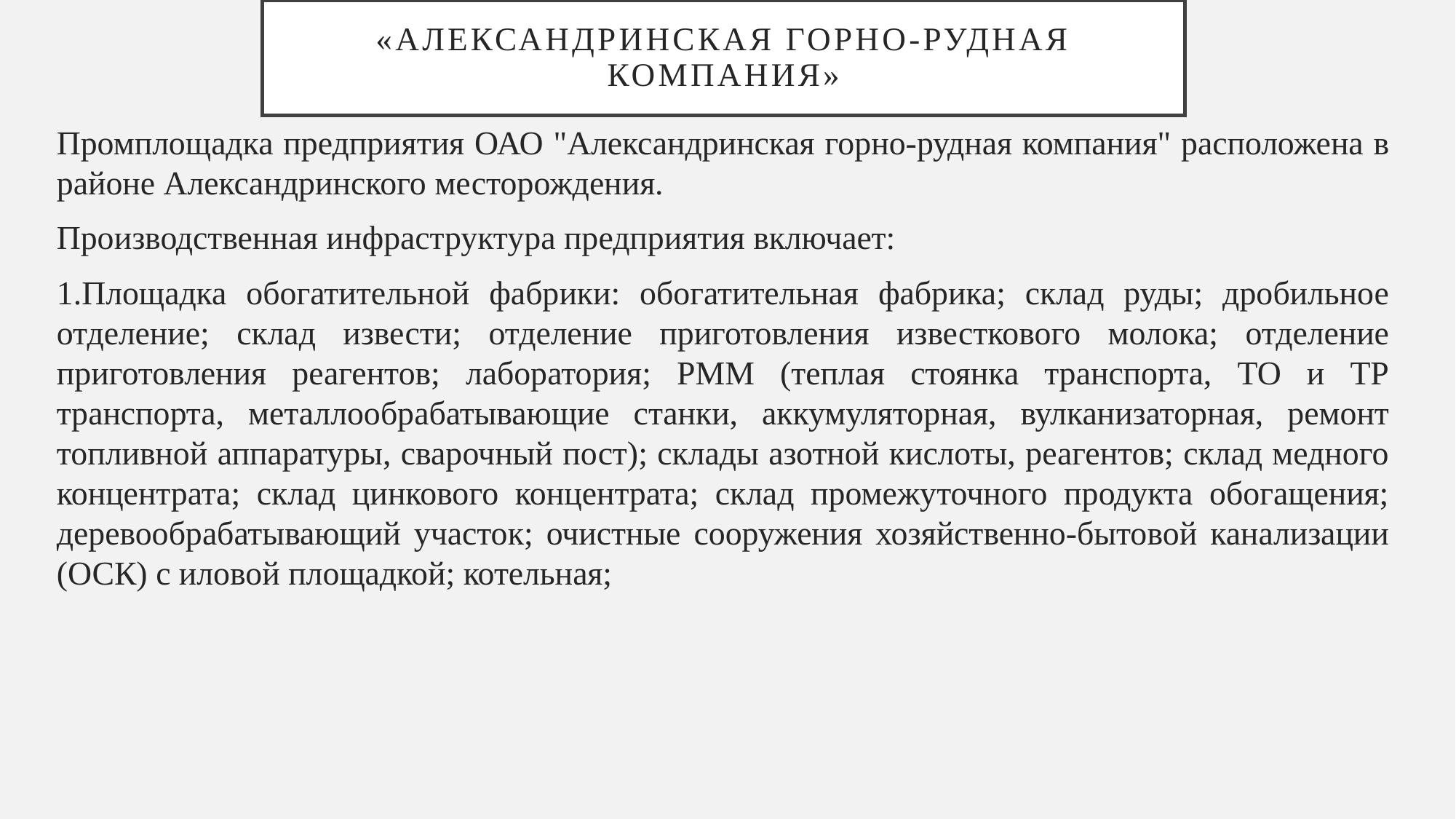

# «Александринская горно-рудная компания»
Промплощадка предприятия ОАО "Александринская горно-рудная компания" расположена в районе Александринского месторождения.
Производственная инфраструктура предприятия включает:
1.Площадка обогатительной фабрики: обогатительная фабрика; склад руды; дробильное отделение; склад извести; отделение приготовления известкового молока; отделение приготовления реагентов; лаборатория; РММ (теплая стоянка транспорта, ТО и ТР транспорта, металлообрабатывающие станки, аккумуляторная, вулканизаторная, ремонт топливной аппаратуры, сварочный пост); склады азотной кислоты, реагентов; склад медного концентрата; склад цинкового концентрата; склад промежуточного продукта обогащения; деревообрабатывающий участок; очистные сооружения хозяйственно-бытовой канализации (ОСК) с иловой площадкой; котельная;